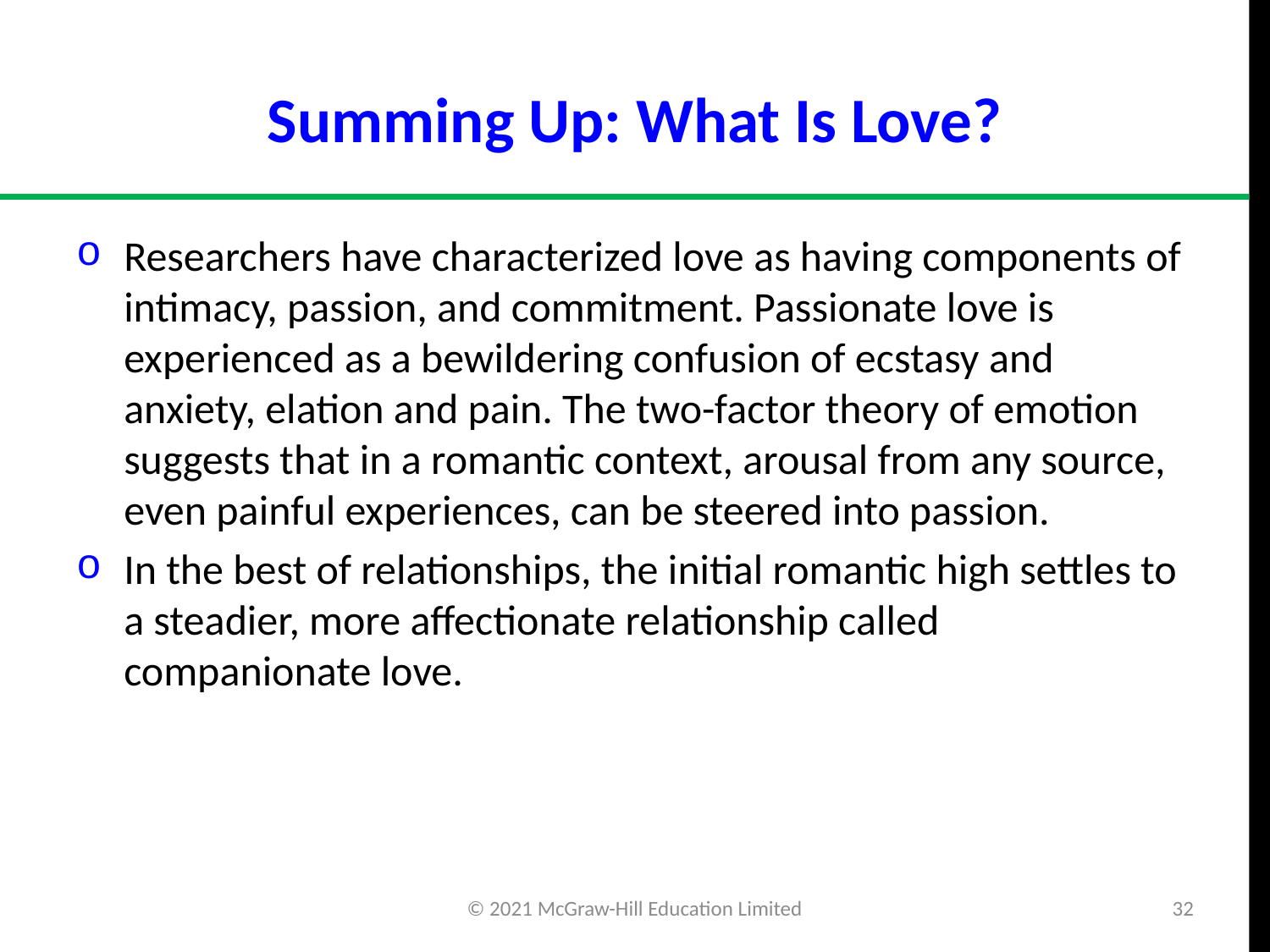

# Summing Up: What Is Love?
Researchers have characterized love as having components of intimacy, passion, and commitment. Passionate love is experienced as a bewildering confusion of ecstasy and anxiety, elation and pain. The two-factor theory of emotion suggests that in a romantic context, arousal from any source, even painful experiences, can be steered into passion.
In the best of relationships, the initial romantic high settles to a steadier, more affectionate relationship called companionate love.
© 2021 McGraw-Hill Education Limited
32